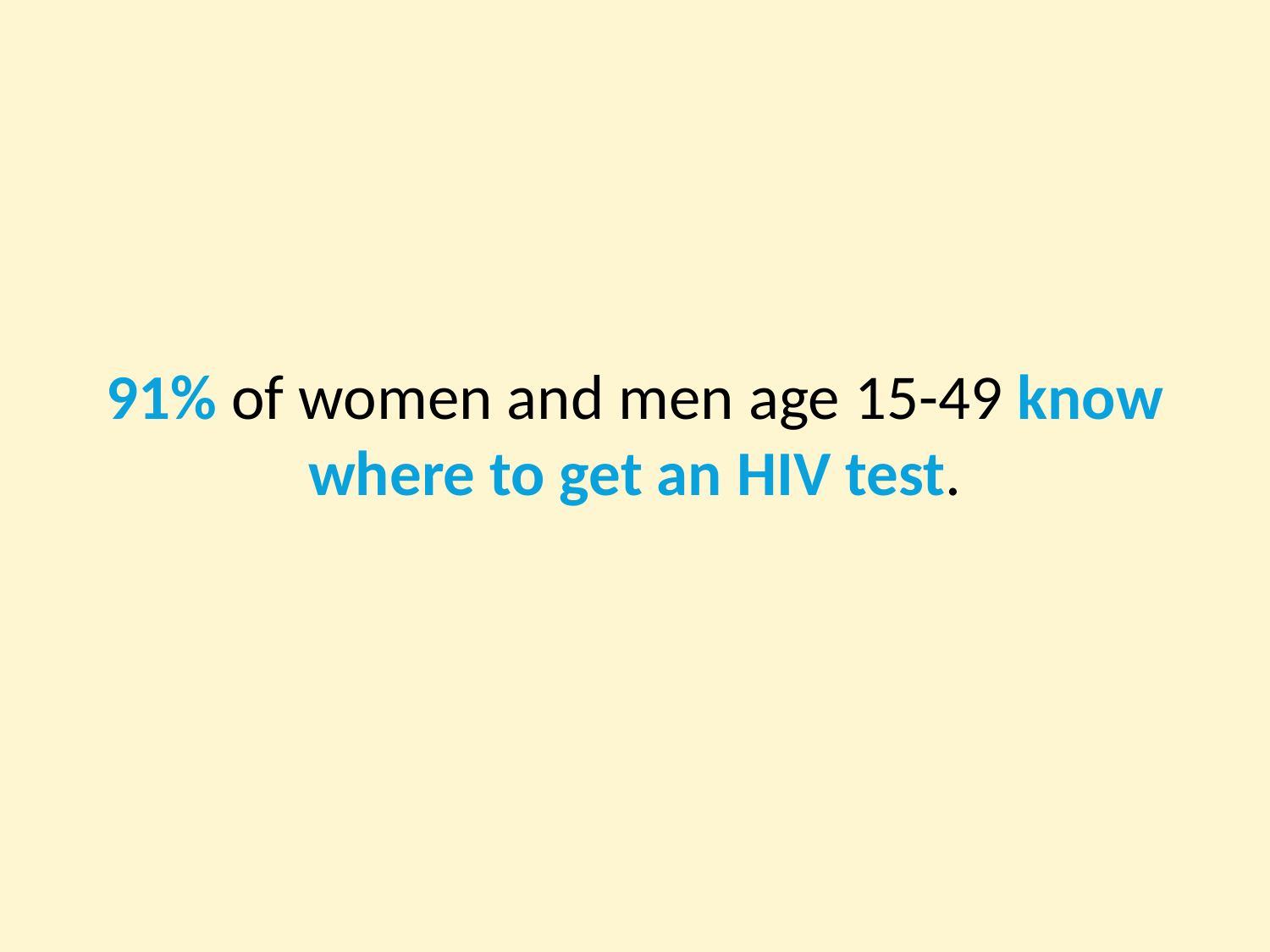

91% of women and men age 15-49 know where to get an HIV test.